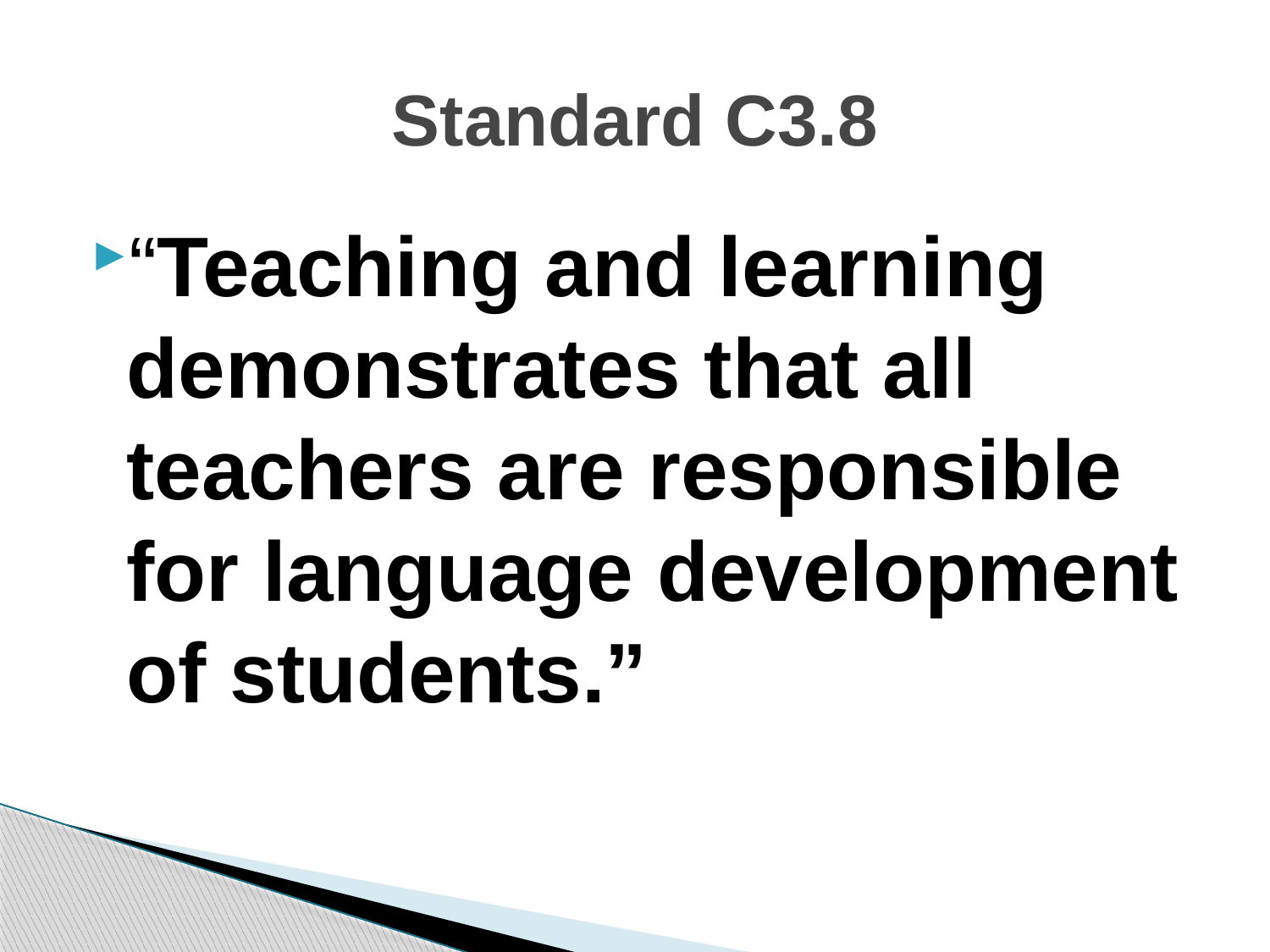

# Standard C3.8
“Teaching and learning demonstrates that all teachers are responsible for language development of students.”